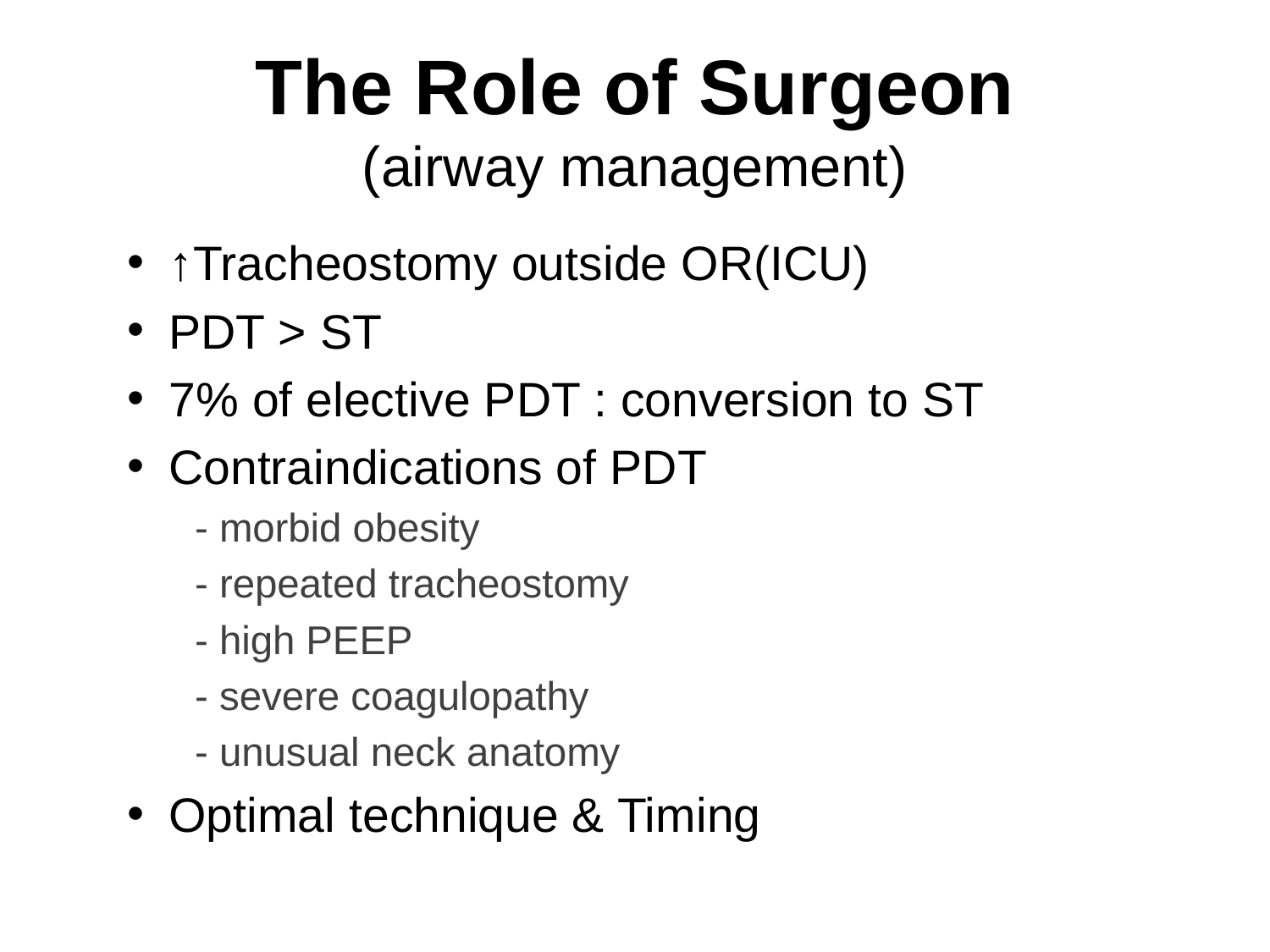

# The Role of Surgeon (airway management)
↑Tracheostomy outside OR(ICU)
PDT > ST
7% of elective PDT : conversion to ST
Contraindications of PDT
      - morbid obesity
      - repeated tracheostomy
      - high PEEP
      - severe coagulopathy
      - unusual neck anatomy
Optimal technique & Timing